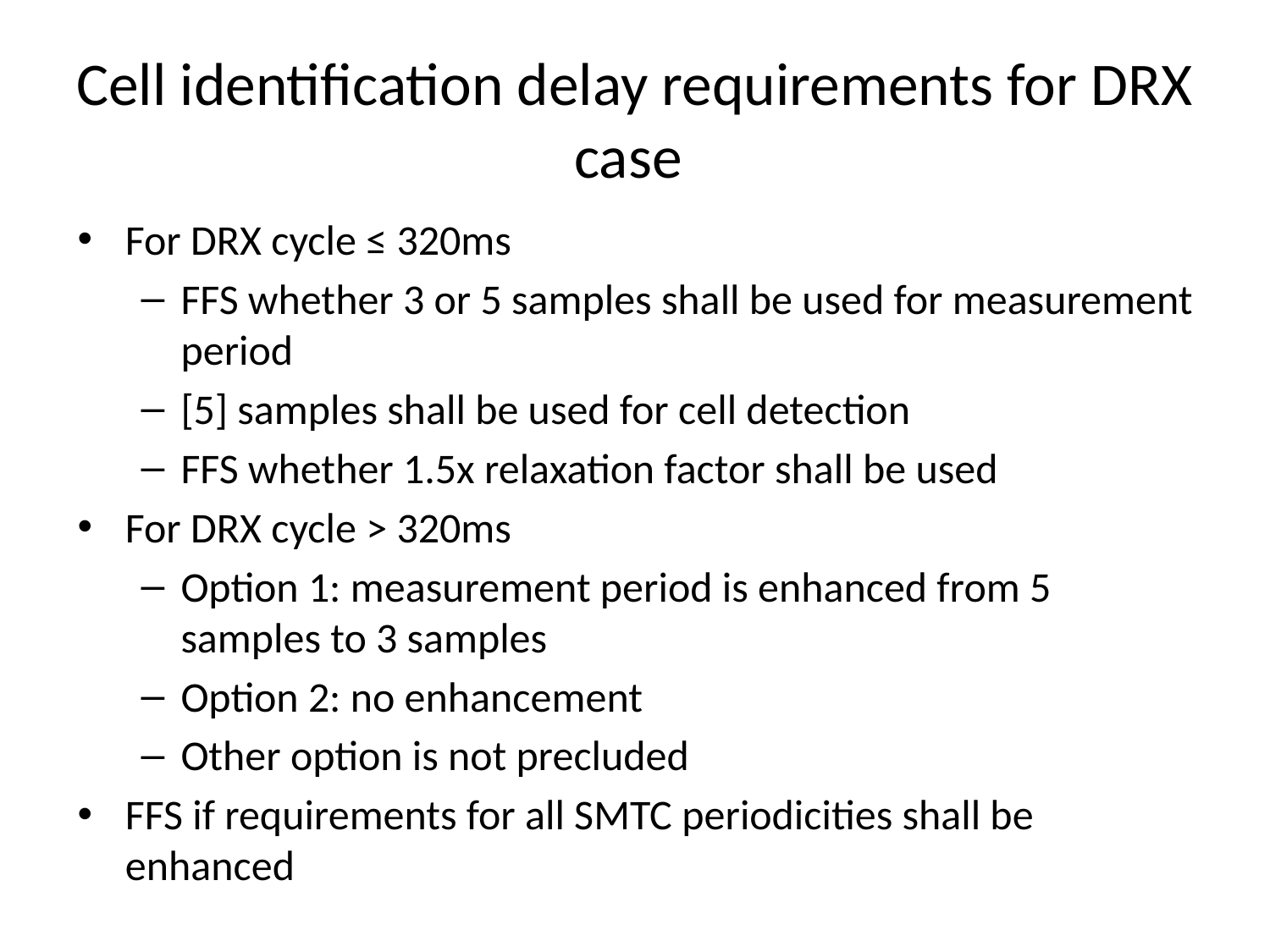

# Cell identification delay requirements for DRX case
For DRX cycle ≤ 320ms
FFS whether 3 or 5 samples shall be used for measurement period
[5] samples shall be used for cell detection
FFS whether 1.5x relaxation factor shall be used
For DRX cycle > 320ms
Option 1: measurement period is enhanced from 5 samples to 3 samples
Option 2: no enhancement
Other option is not precluded
FFS if requirements for all SMTC periodicities shall be enhanced